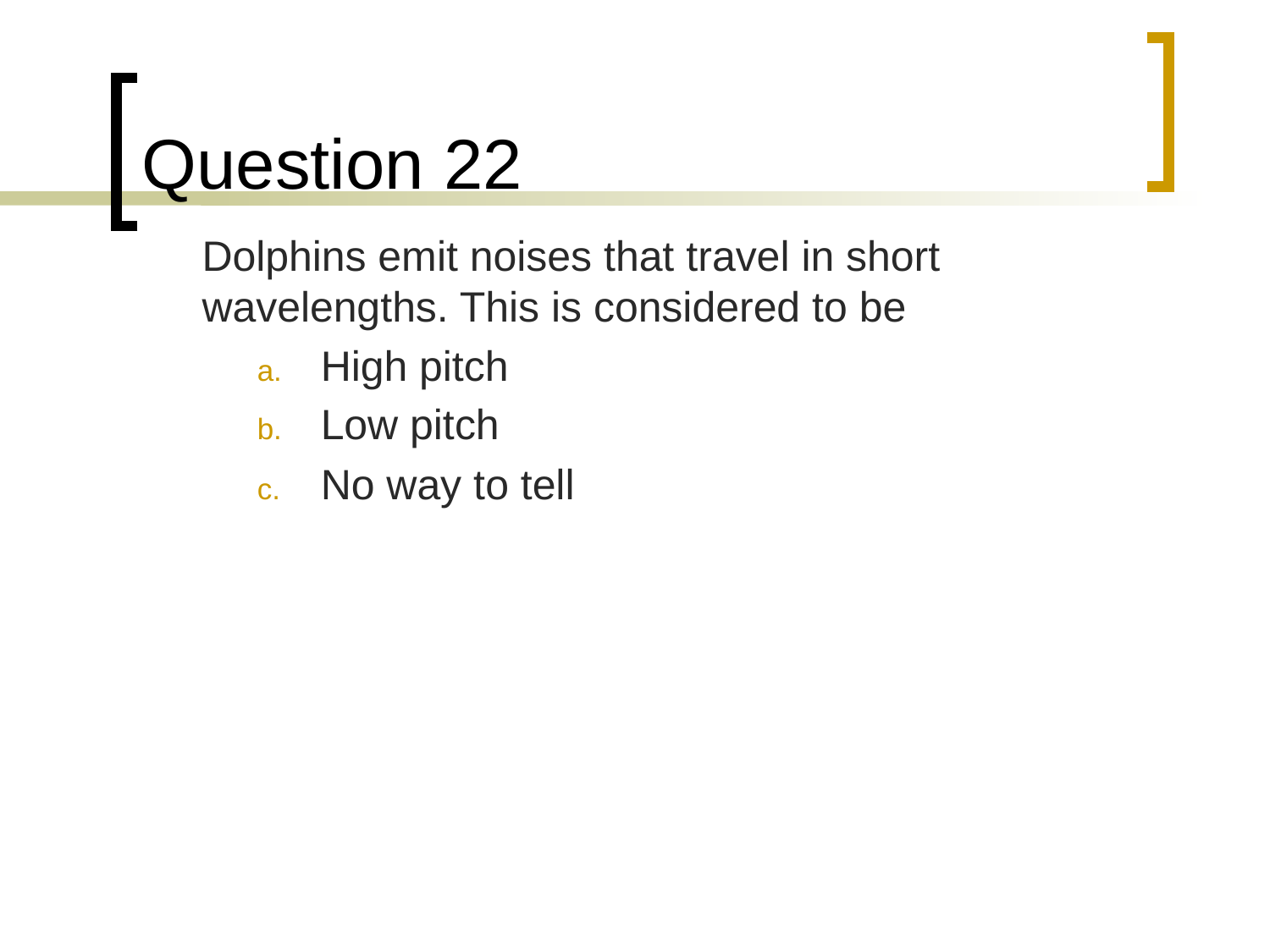

# Question 22
	Dolphins emit noises that travel in short wavelengths. This is considered to be
High pitch
Low pitch
No way to tell